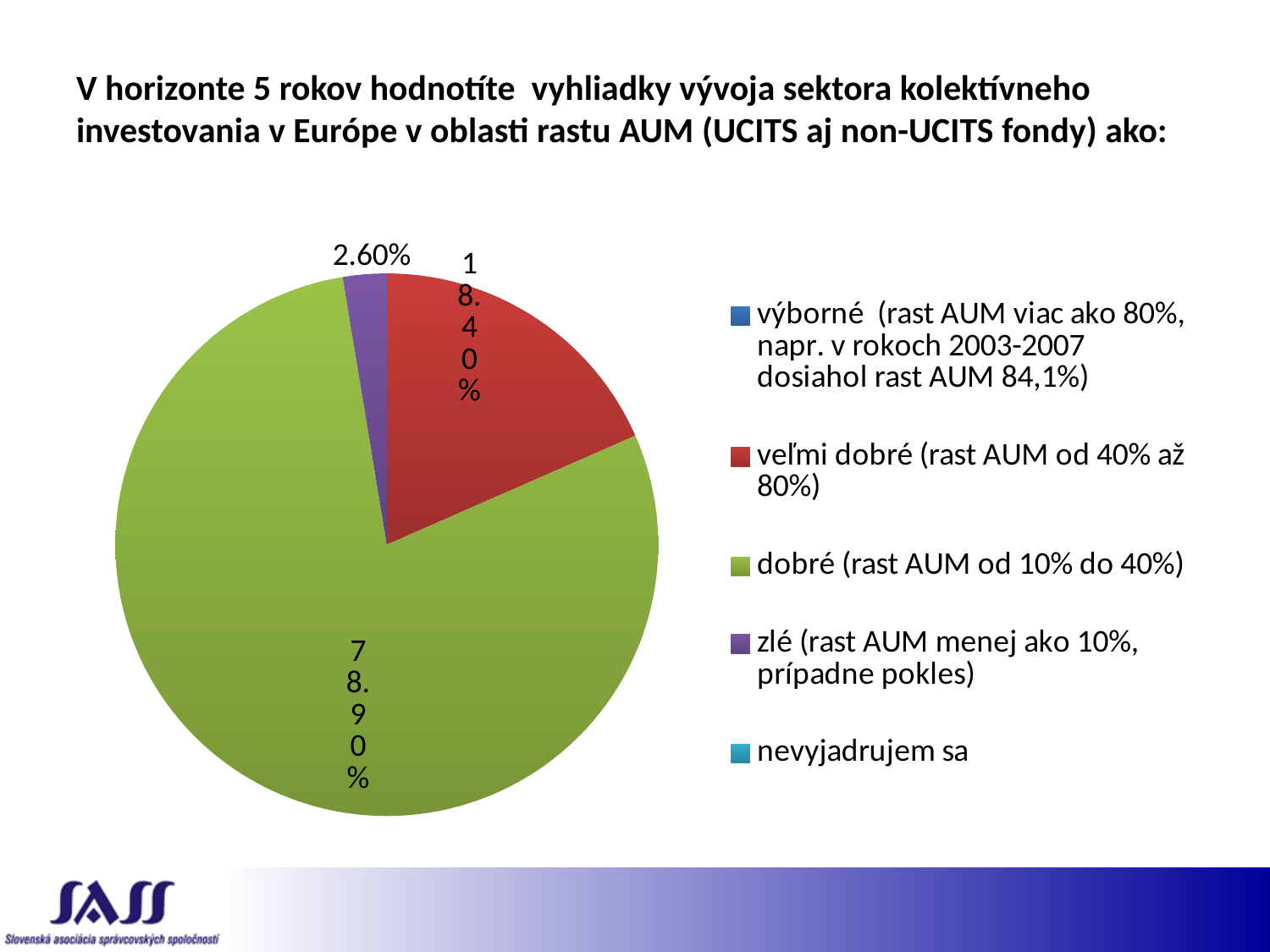

# V horizonte 5 rokov hodnotíte  vyhliadky vývoja sektora kolektívneho investovania v Európe v oblasti rastu AUM (UCITS aj non-UCITS fondy) ako:

### Chart

| Category |  |
|---|---|
| výborné  (rast AUM viac ako 80%, napr. v rokoch 2003-2007 dosiahol rast AUM 84,1%) | 0.0 |
| veľmi dobré (rast AUM od 40% až 80%)  | 0.18400000000000005 |
| dobré (rast AUM od 10% do 40%)  | 0.789 |
| zlé (rast AUM menej ako 10%, prípadne pokles) | 0.026000000000000006 |
| nevyjadrujem sa   | 0.0 |